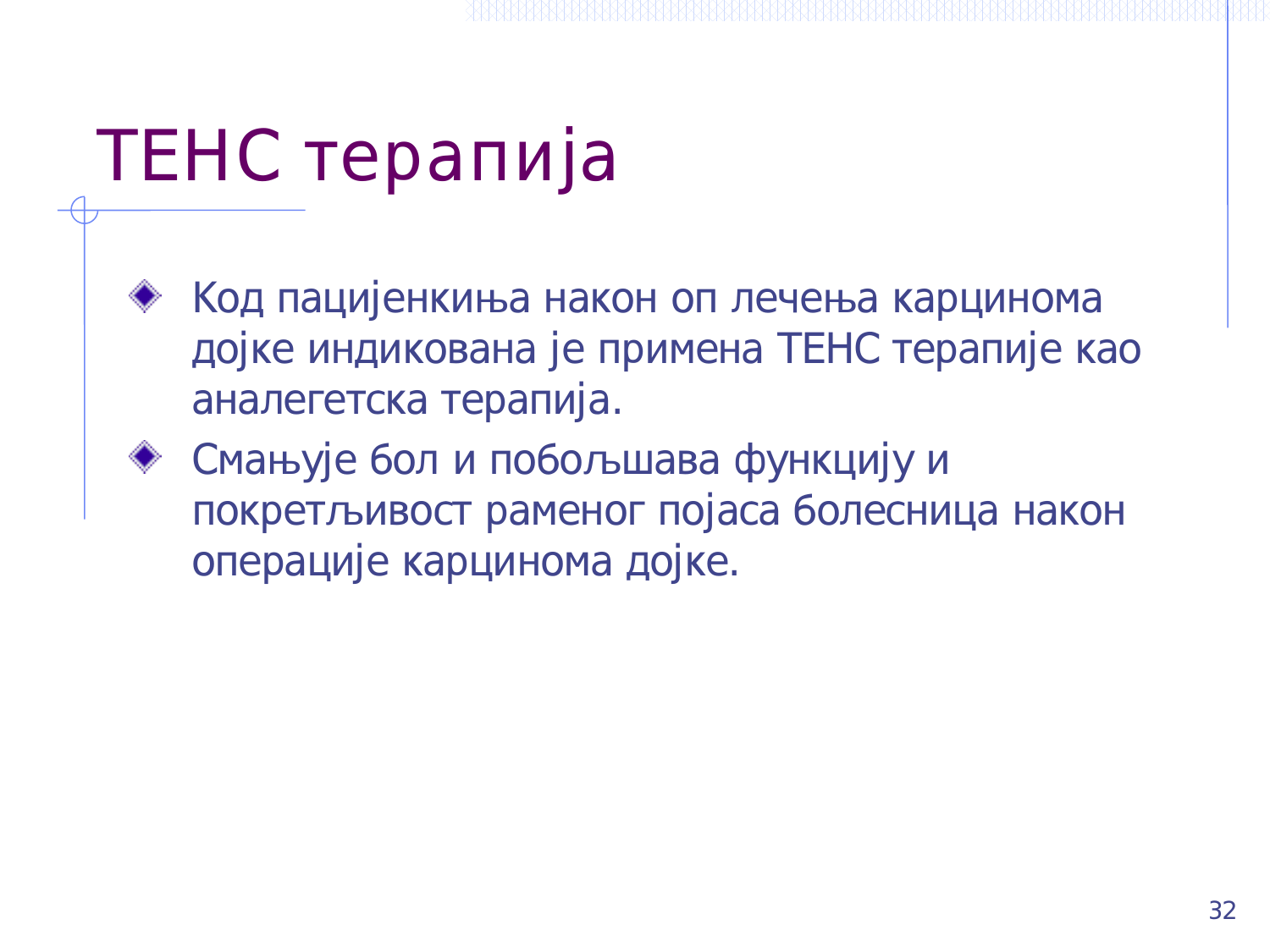

# ТЕНС терапија
Код пацијенкиња након оп лечења карцинома дојке индикована је примена ТЕНС терапије као аналегетска терапија.
Смањује бол и побољшава функцију и покретљивост раменог појаса болесница након операције карцинома дојке.
32